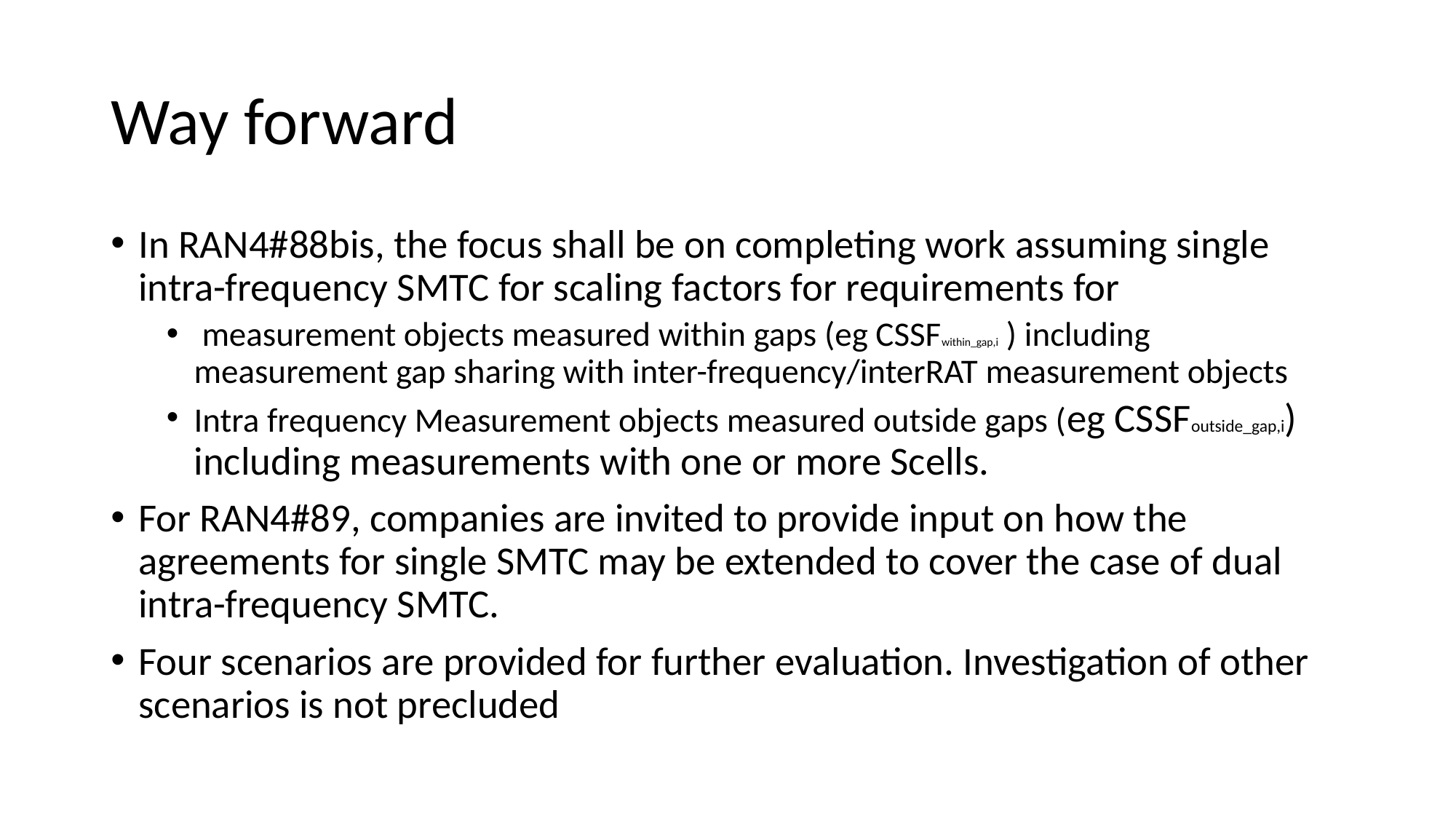

# Way forward
In RAN4#88bis, the focus shall be on completing work assuming single intra-frequency SMTC for scaling factors for requirements for
 measurement objects measured within gaps (eg CSSFwithin_gap,i ) including measurement gap sharing with inter-frequency/interRAT measurement objects
Intra frequency Measurement objects measured outside gaps (eg CSSFoutside_gap,i)  including measurements with one or more Scells.
For RAN4#89, companies are invited to provide input on how the agreements for single SMTC may be extended to cover the case of dual intra-frequency SMTC.
Four scenarios are provided for further evaluation. Investigation of other scenarios is not precluded